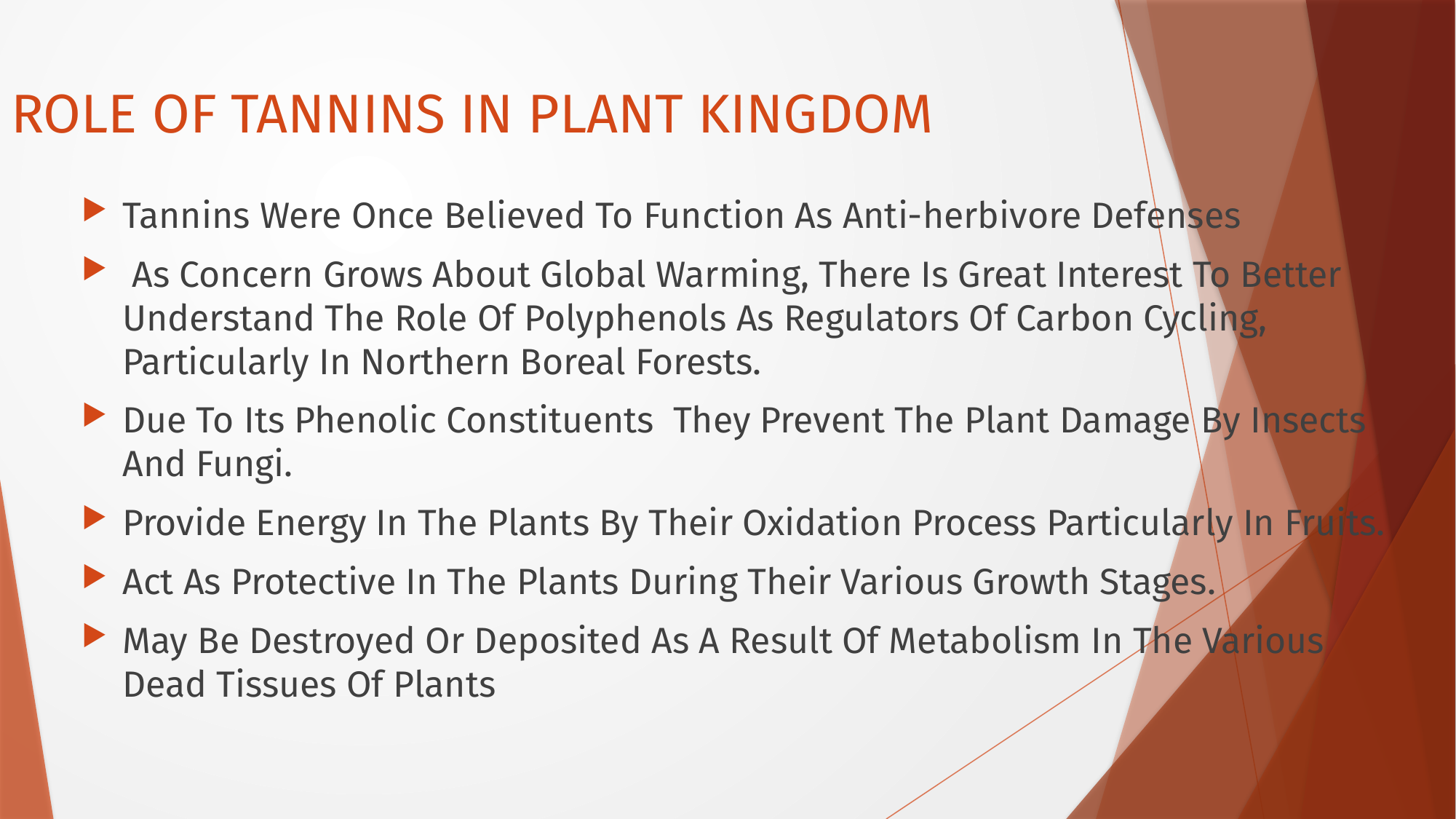

# ROLE OF TANNINS IN PLANT KINGDOM
Tannins Were Once Believed To Function As Anti-herbivore Defenses
 As Concern Grows About Global Warming, There Is Great Interest To Better Understand The Role Of Polyphenols As Regulators Of Carbon Cycling, Particularly In Northern Boreal Forests.
Due To Its Phenolic Constituents  They Prevent The Plant Damage By Insects And Fungi.
Provide Energy In The Plants By Their Oxidation Process Particularly In Fruits.
Act As Protective In The Plants During Their Various Growth Stages.
May Be Destroyed Or Deposited As A Result Of Metabolism In The Various Dead Tissues Of Plants